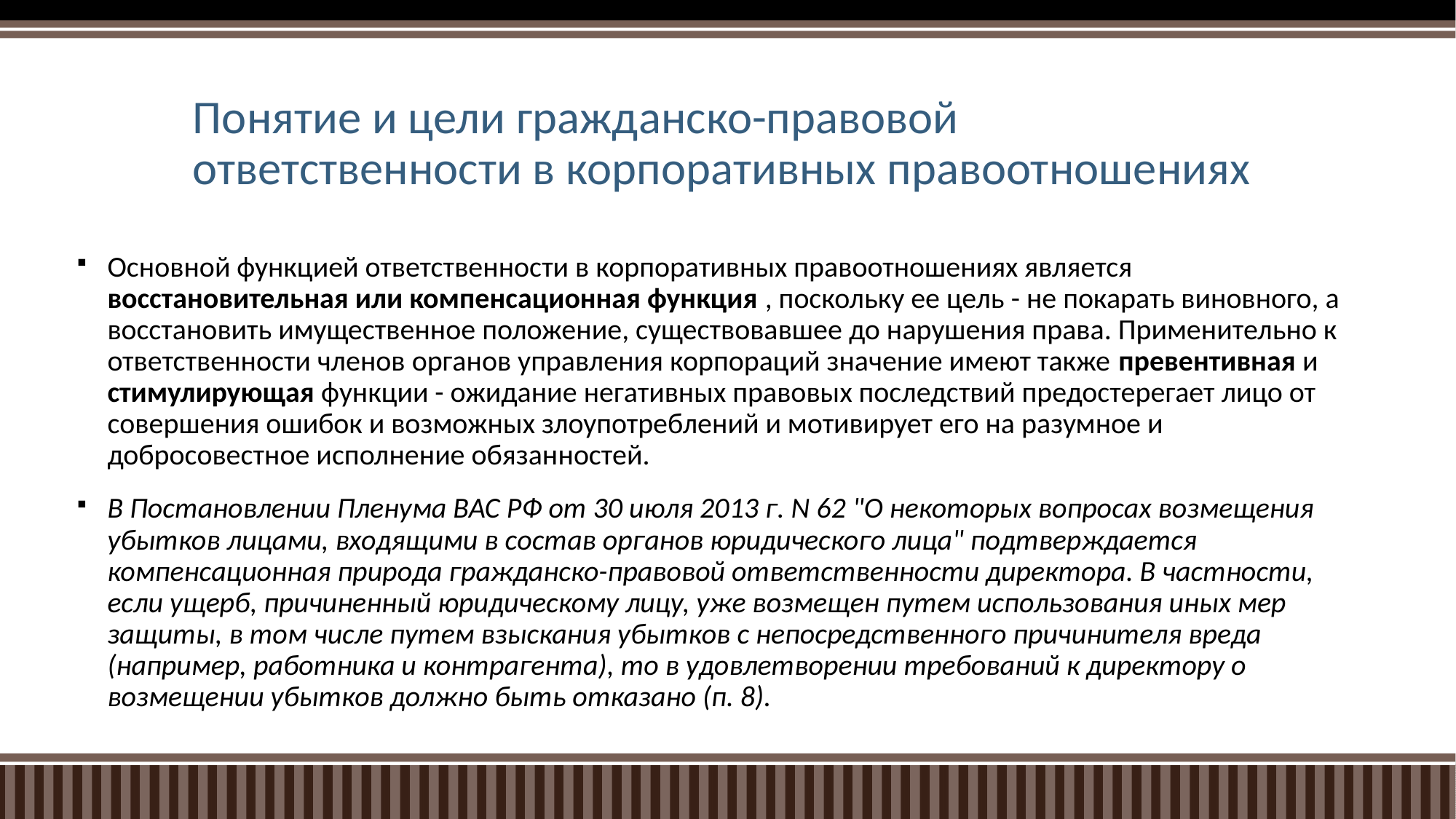

# Понятие и цели гражданско-правовой ответственности в корпоративных правоотношениях
Основной функцией ответственности в корпоративных правоотношениях является восстановительная или компенсационная функция , поскольку ее цель - не покарать виновного, а восстановить имущественное положение, существовавшее до нарушения права. Применительно к ответственности членов органов управления корпораций значение имеют также превентивная и стимулирующая функции - ожидание негативных правовых последствий предостерегает лицо от совершения ошибок и возможных злоупотреблений и мотивирует его на разумное и добросовестное исполнение обязанностей.
В Постановлении Пленума ВАС РФ от 30 июля 2013 г. N 62 "О некоторых вопросах возмещения убытков лицами, входящими в состав органов юридического лица" подтверждается компенсационная природа гражданско-правовой ответственности директора. В частности, если ущерб, причиненный юридическому лицу, уже возмещен путем использования иных мер защиты, в том числе путем взыскания убытков с непосредственного причинителя вреда (например, работника и контрагента), то в удовлетворении требований к директору о возмещении убытков должно быть отказано (п. 8).